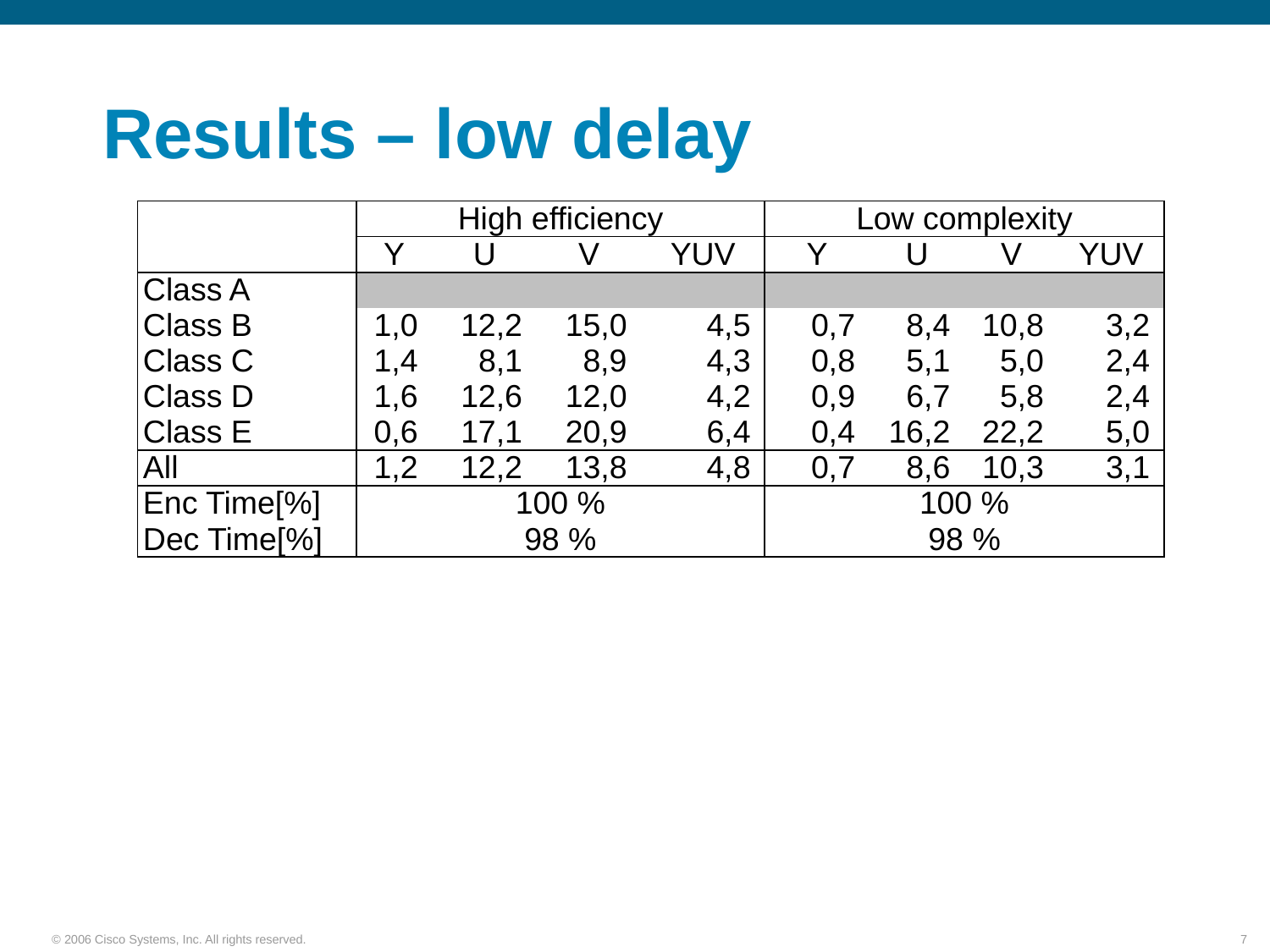

# Results – low delay
|  | High efficiency |  |  |  | Low complexity |  |  |  |
| --- | --- | --- | --- | --- | --- | --- | --- | --- |
|  | Y | U | V | YUV | Y | U | V | YUV |
| Class A |  |  |  |  |  |  |  |  |
| Class B | 1,0 | 12,2 | 15,0 | 4,5 | 0,7 | 8,4 | 10,8 | 3,2 |
| Class C | 1,4 | 8,1 | 8,9 | 4,3 | 0,8 | 5,1 | 5,0 | 2,4 |
| Class D | 1,6 | 12,6 | 12,0 | 4,2 | 0,9 | 6,7 | 5,8 | 2,4 |
| Class E | 0,6 | 17,1 | 20,9 | 6,4 | 0,4 | 16,2 | 22,2 | 5,0 |
| All | 1,2 | 12,2 | 13,8 | 4,8 | 0,7 | 8,6 | 10,3 | 3,1 |
| Enc Time[%] | 100 % |  |  |  | 100 % |  |  |  |
| Dec Time[%] | 98 % |  |  |  | 98 % |  |  |  |